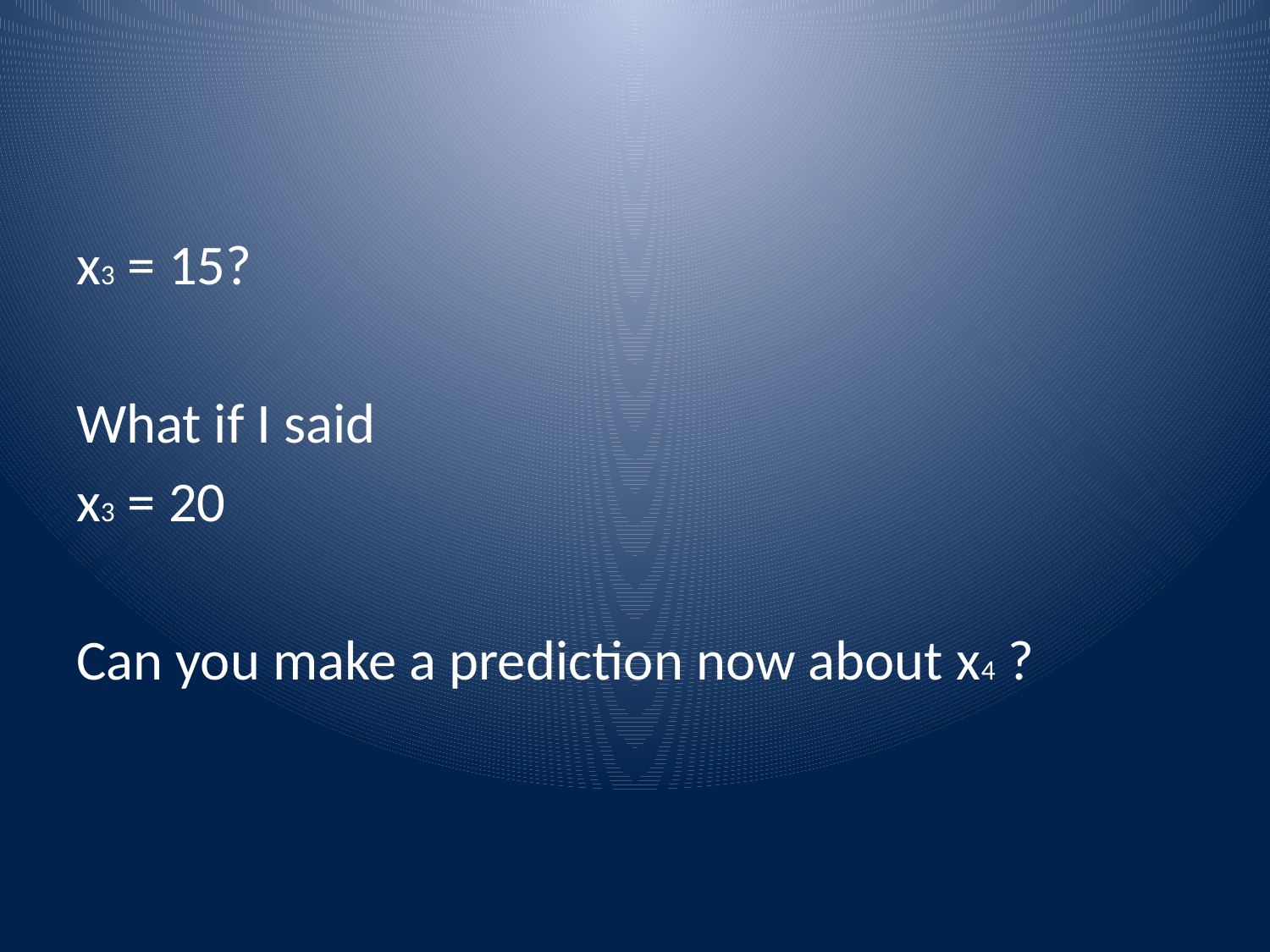

#
x3 = 15?

What if I said
x3 = 20

Can you make a prediction now about x4 ?